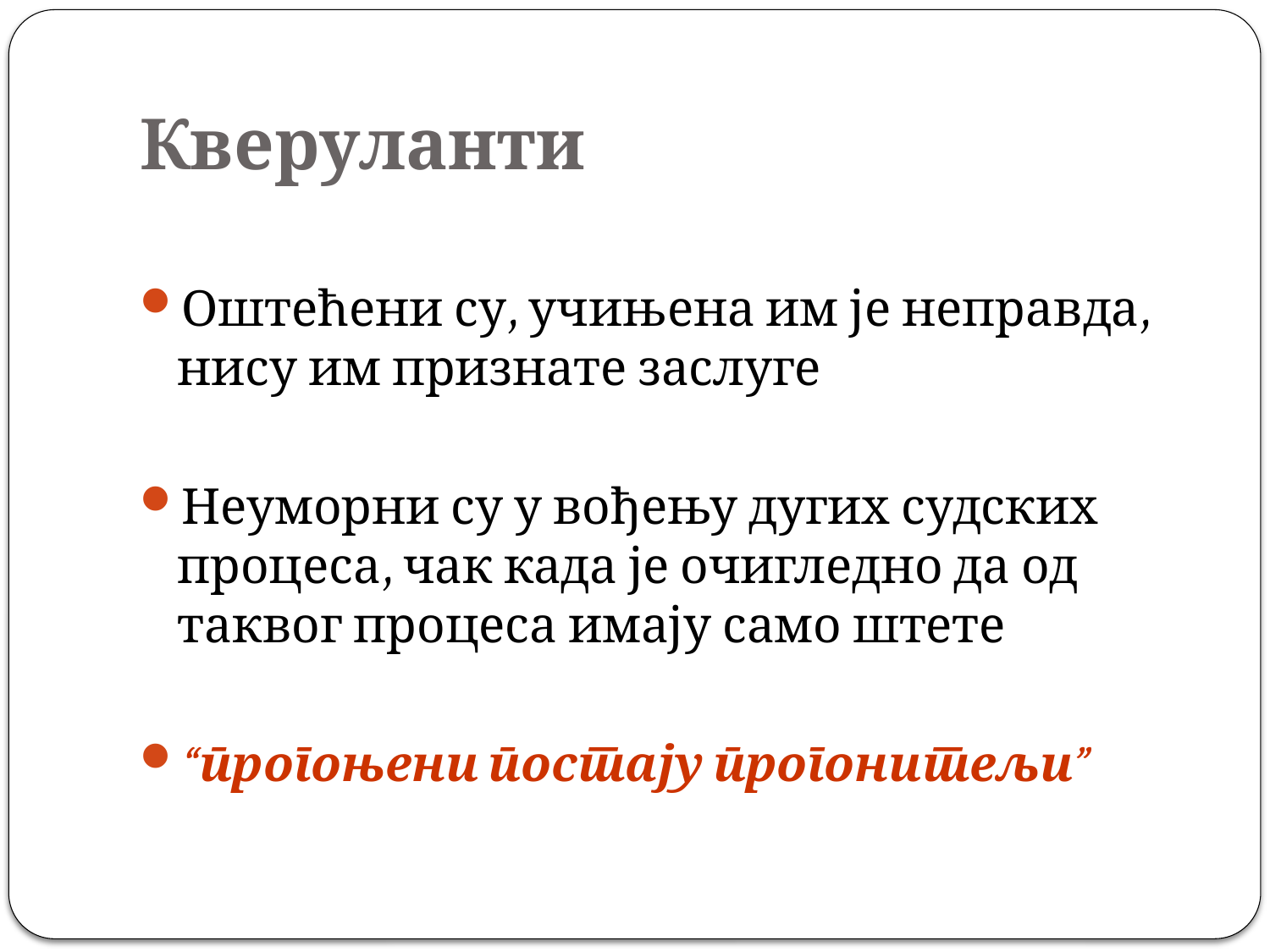

# Кверуланти

Оштећени су, учињена им је неправда, нису им признате заслуге

Неуморни су у вођењу дугих судских процеса, чак када је очигледно да од таквог процеса имају само штете

“прогоњени постају прогонитељи”